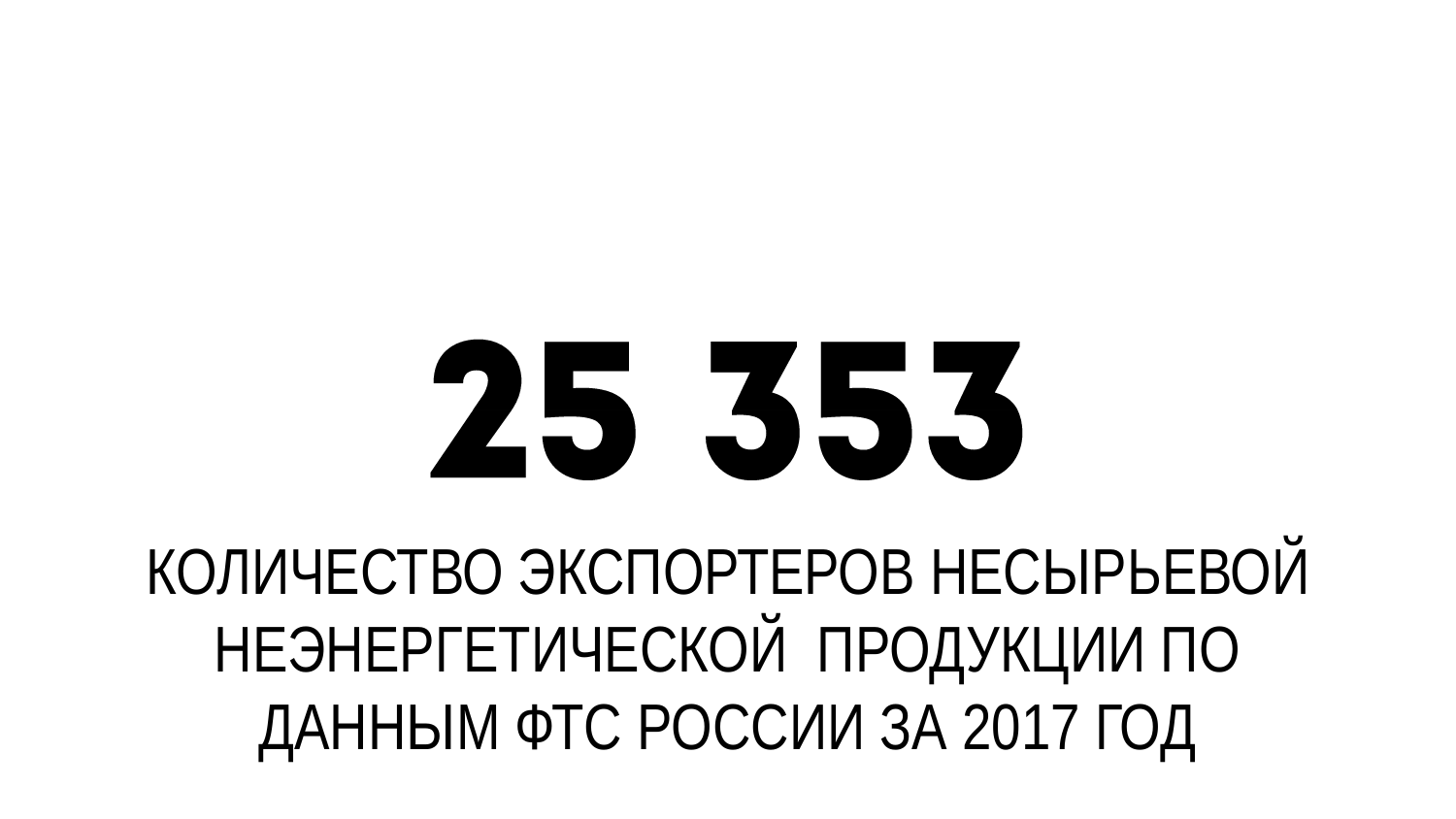

Количество экспортеров несырьевой неэнергетической  продукции по данным ФТС России за 2017 год